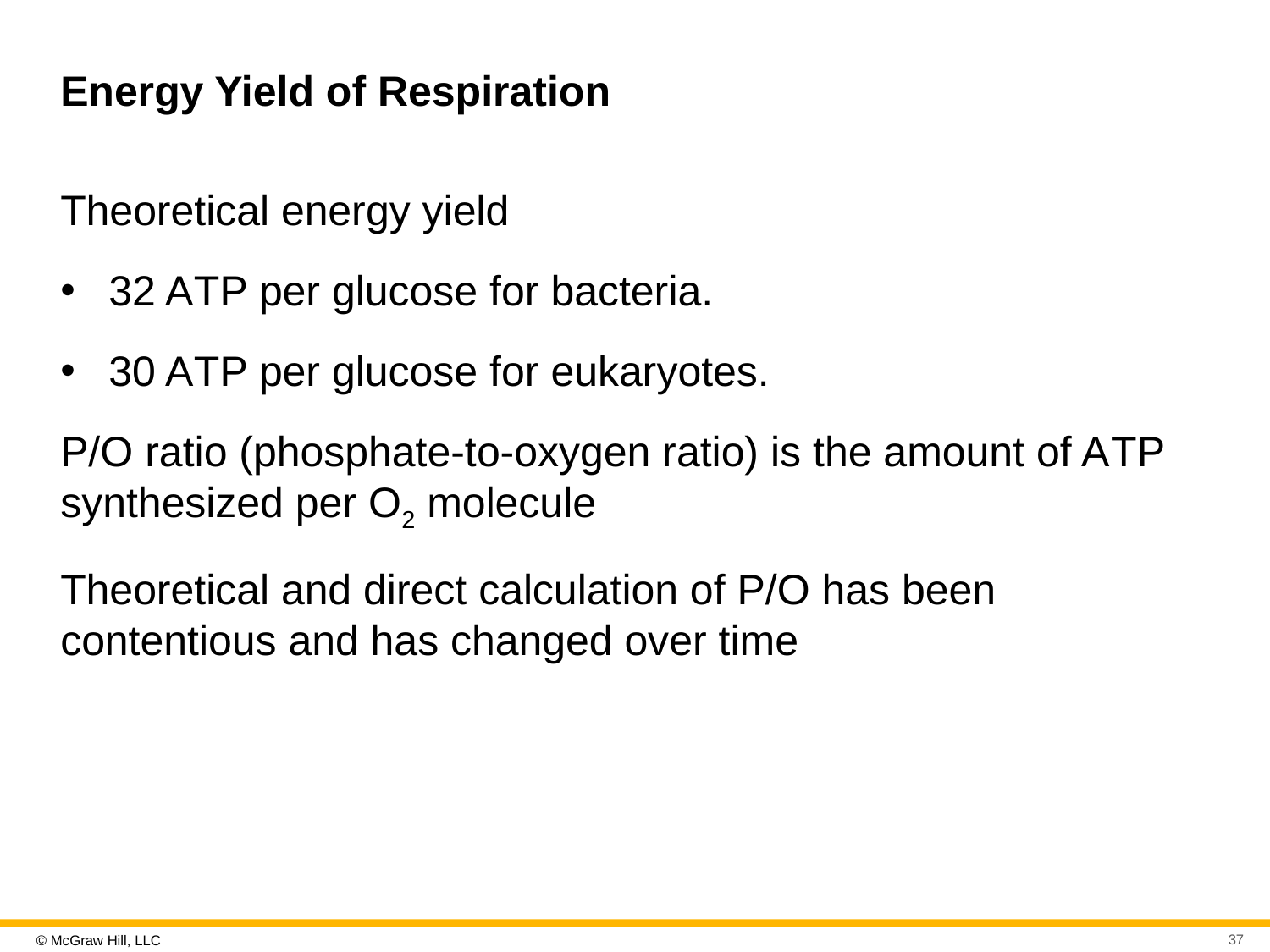

# Energy Yield of Respiration
Theoretical energy yield
32 A T P per glucose for bacteria.
30 A T P per glucose for eukaryotes.
P/O ratio (phosphate-to-oxygen ratio) is the amount of A T P synthesized per O2 molecule
Theoretical and direct calculation of P/O has been contentious and has changed over time
37